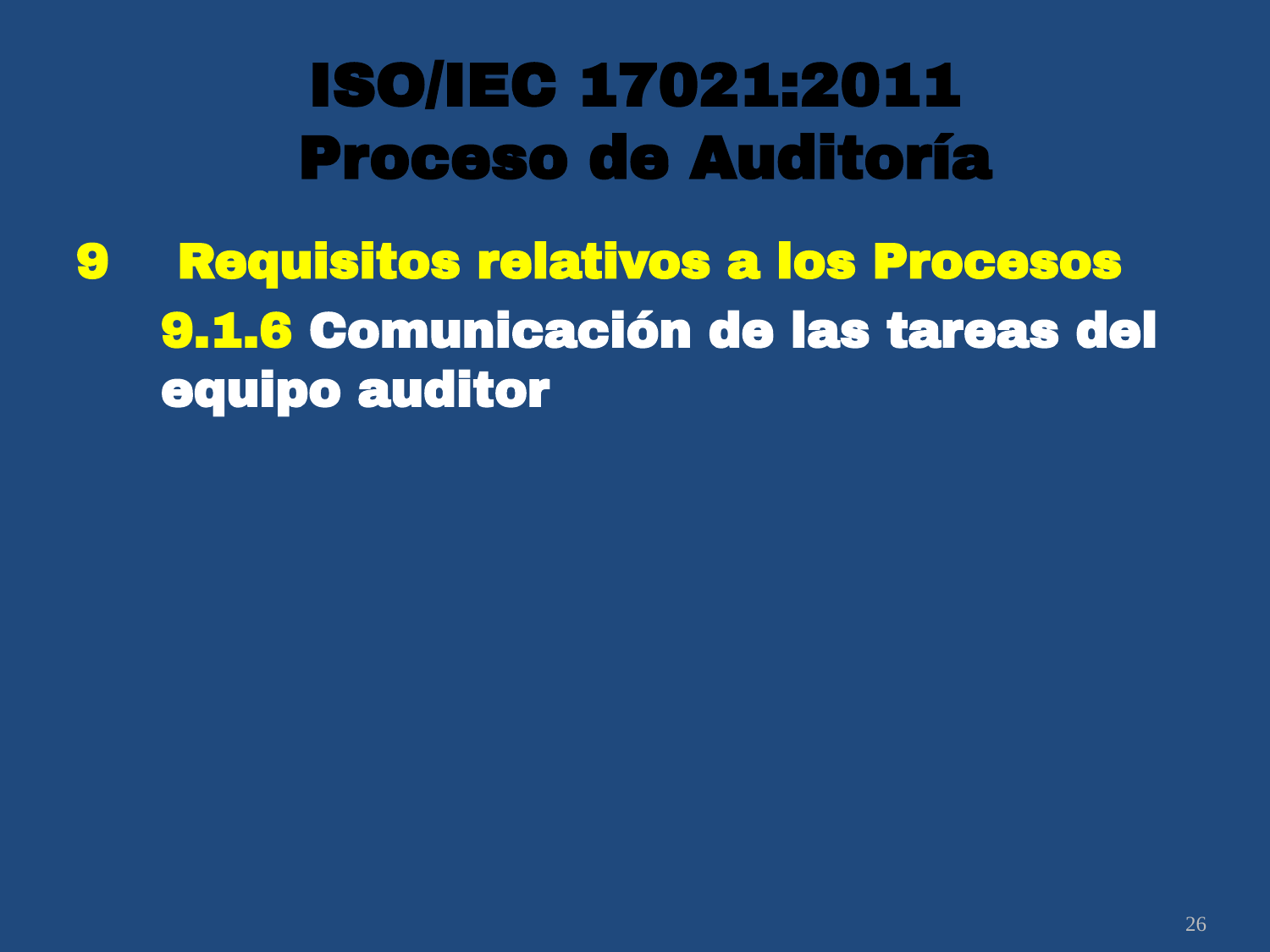

# ISO/IEC 17021:2011 Proceso de Auditoría
9	 Requisitos relativos a los Procesos
	9.1.6 Comunicación de las tareas del equipo auditor
26